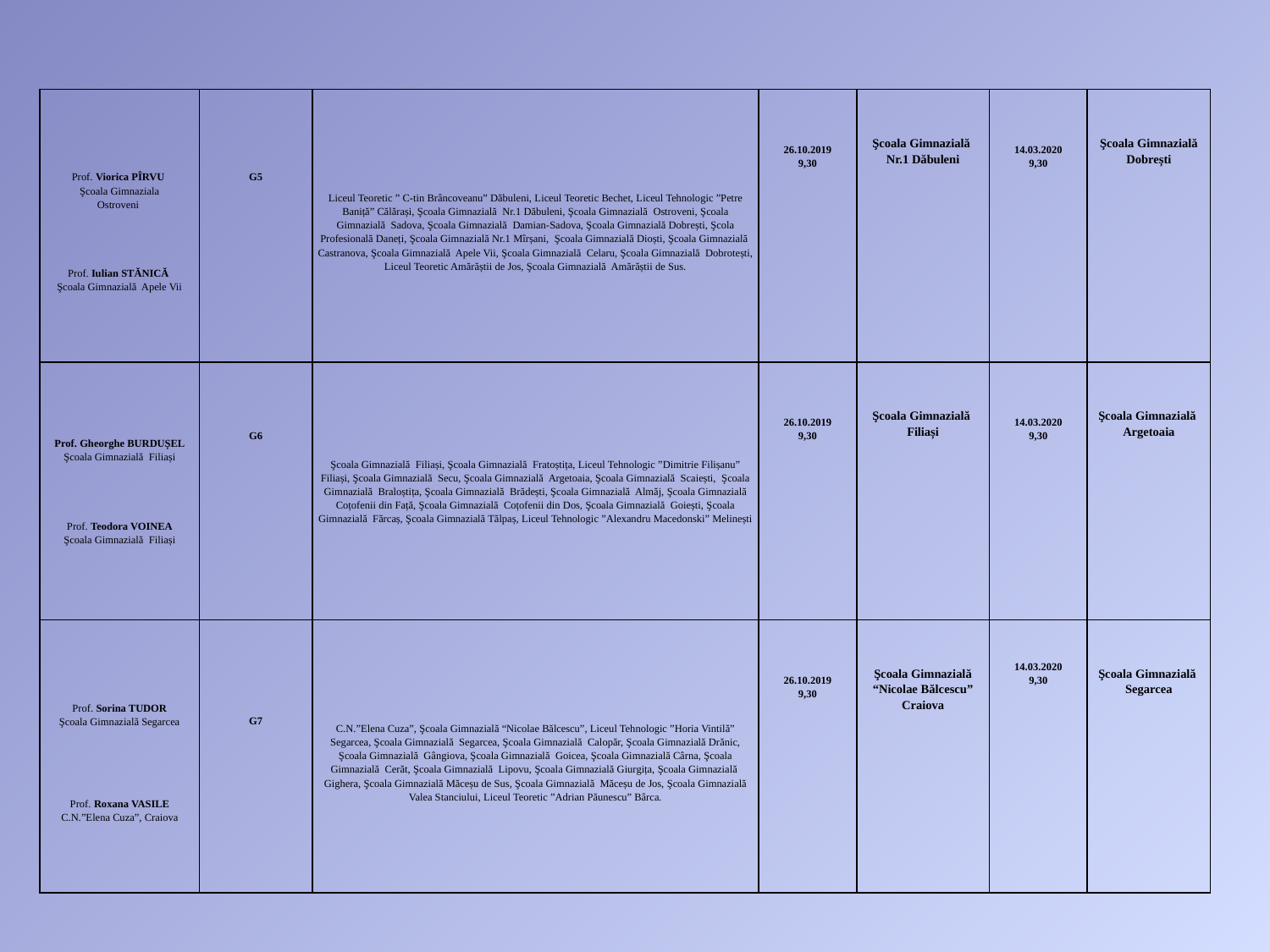

| Prof. Viorica PÎRVU Şcoala Gimnaziala Ostroveni Prof. Iulian STĂNICĂ Şcoala Gimnazială Apele Vii | G5 | Liceul Teoretic ” C-tin Brâncoveanu” Dăbuleni, Liceul Teoretic Bechet, Liceul Tehnologic ”Petre Baniță” Călărași, Şcoala Gimnazială Nr.1 Dăbuleni, Şcoala Gimnazială Ostroveni, Şcoala Gimnazială Sadova, Şcoala Gimnazială Damian-Sadova, Şcoala Gimnazială Dobrești, Şcola Profesională Daneți, Şcoala Gimnazială Nr.1 Mîrșani, Şcoala Gimnazială Dioști, Şcoala Gimnazială Castranova, Şcoala Gimnazială Apele Vii, Şcoala Gimnazială Celaru, Şcoala Gimnazială Dobrotești, Liceul Teoretic Amărăștii de Jos, Şcoala Gimnazială Amărăștii de Sus. | 26.10.2019 9,30 | Şcoala Gimnazială Nr.1 Dăbuleni | 14.03.2020 9,30 | Şcoala Gimnazială Dobrești |
| --- | --- | --- | --- | --- | --- | --- |
| Prof. Gheorghe BURDUȘEL Şcoala Gimnazială Filiași Prof. Teodora VOINEA Şcoala Gimnazială Filiași | G6 | Şcoala Gimnazială Filiași, Şcoala Gimnazială Fratoștița, Liceul Tehnologic ”Dimitrie Filișanu” Filiași, Şcoala Gimnazială Secu, Şcoala Gimnazială Argetoaia, Şcoala Gimnazială Scaiești, Şcoala Gimnazială Braloștița, Şcoala Gimnazială Brădești, Şcoala Gimnazială Almăj, Şcoala Gimnazială Coțofenii din Față, Şcoala Gimnazială Coțofenii din Dos, Şcoala Gimnazială Goiești, Şcoala Gimnazială Fărcaș, Şcoala Gimnazială Tălpaș, Liceul Tehnologic ”Alexandru Macedonski” Melinești | 26.10.2019 9,30 | Şcoala Gimnazială Filiași | 14.03.2020 9,30 | Şcoala Gimnazială Argetoaia |
| Prof. Sorina TUDOR Şcoala Gimnazială Segarcea Prof. Roxana VASILE C.N.”Elena Cuza”, Craiova | G7 | C.N.”Elena Cuza”, Şcoala Gimnazială “Nicolae Bălcescu”, Liceul Tehnologic ”Horia Vintilă” Segarcea, Şcoala Gimnazială Segarcea, Şcoala Gimnazială Calopăr, Şcoala Gimnazială Drănic, Şcoala Gimnazială Gângiova, Şcoala Gimnazială Goicea, Şcoala Gimnazială Cârna, Şcoala Gimnazială Cerăt, Şcoala Gimnazială Lipovu, Şcoala Gimnazială Giurgița, Şcoala Gimnazială Gighera, Şcoala Gimnazială Măceșu de Sus, Şcoala Gimnazială Măceșu de Jos, Şcoala Gimnazială Valea Stanciului, Liceul Teoretic ”Adrian Păunescu” Bârca. | 26.10.2019 9,30 | Şcoala Gimnazială “Nicolae Bălcescu” Craiova | 14.03.2020 9,30 | Şcoala Gimnazială Segarcea |